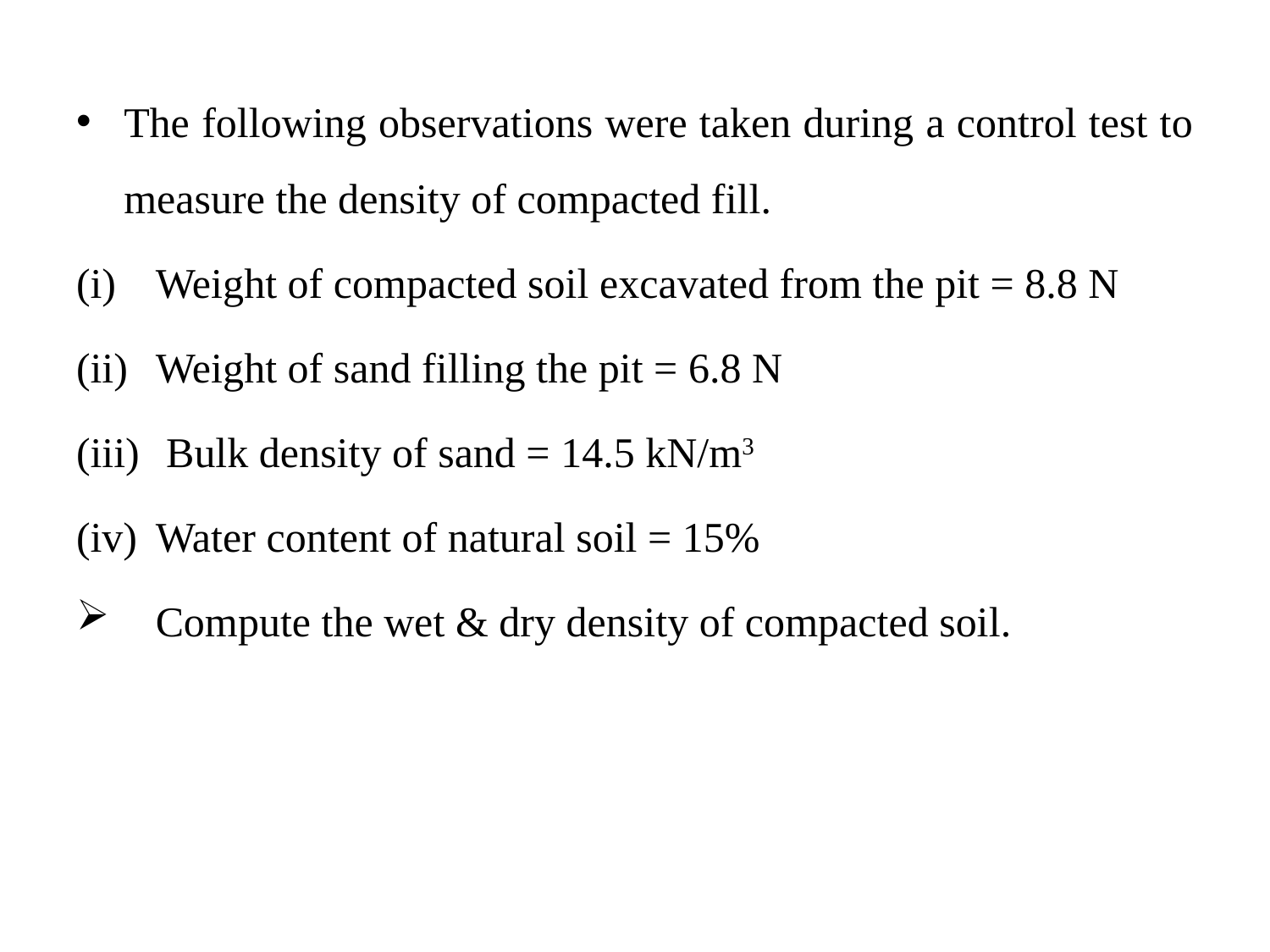

The following observations were taken during a control test to measure the density of compacted fill.
Weight of compacted soil excavated from the pit = 8.8 N
Weight of sand filling the pit = 6.8 N
 Bulk density of sand = 14.5 kN/m3
Water content of natural soil = 15%
Compute the wet & dry density of compacted soil.